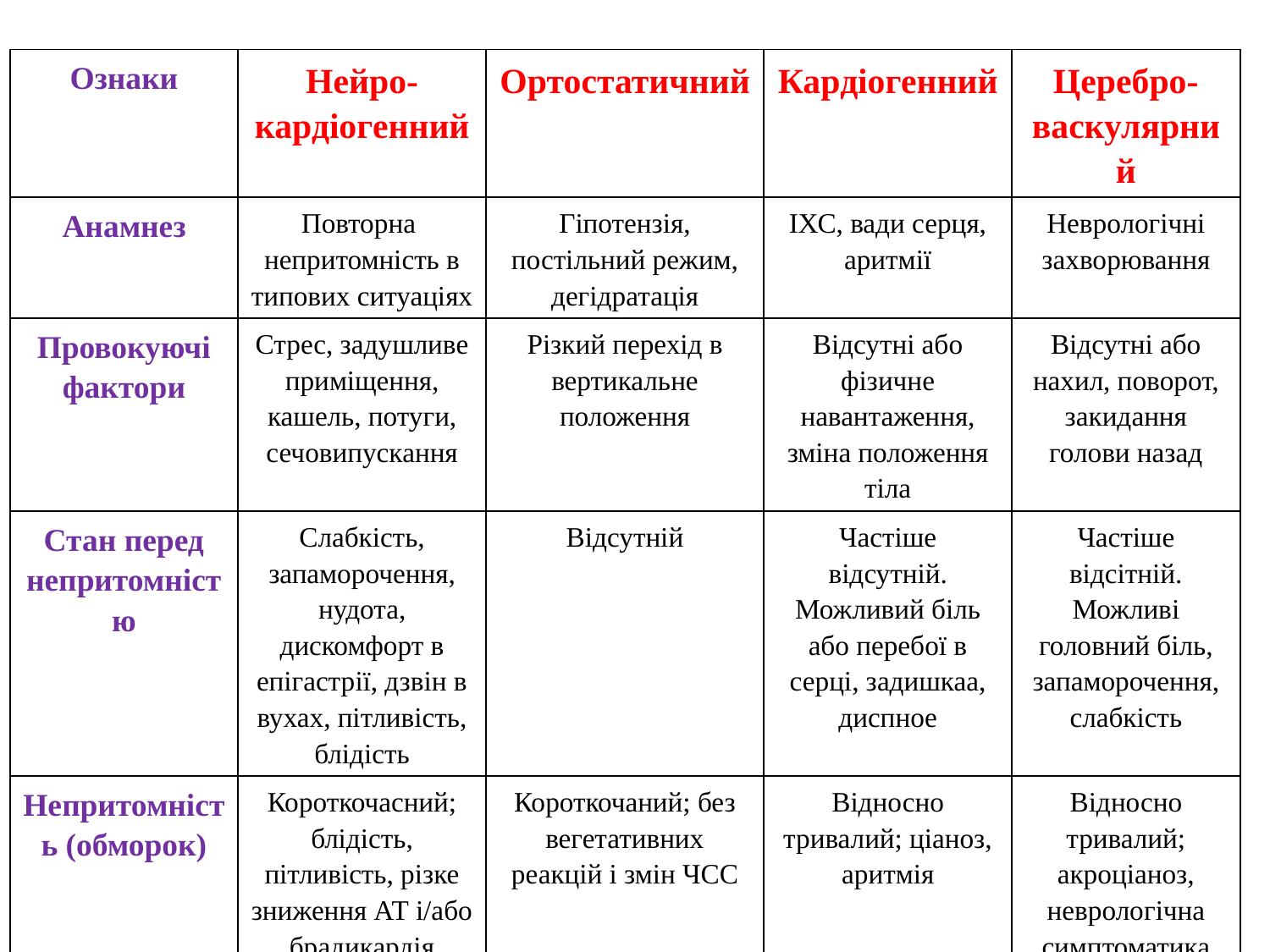

| Ознаки | Нейро- кардіогенний | Ортостатичний | Кардіогенний | Церебро- васкулярний |
| --- | --- | --- | --- | --- |
| Анамнез | Повторна непритомність в типових ситуаціях | Гіпотензія, постільний режим, дегідратація | ІХС, вади серця, аритмії | Неврологічні захворювання |
| Провокуючі фактори | Стрес, задушливе приміщення, кашель, потуги, сечовипускання | Різкий перехід в вертикальне положення | Відсутні або фізичне навантаження, зміна положення тіла | Відсутні або нахил, поворот, закидання голови назад |
| Стан перед непритомністю | Слабкість, запаморочення, нудота, дискомфорт в епігастрії, дзвін в вухах, пітливість, блідість | Відсутній | Частіше відсутній. Можливий біль або перебої в серці, задишкаа, диспное | Частіше відсітній. Можливі головний біль, запаморочення, слабкість |
| Непритомність (обморок) | Короткочасний; блідість, пітливість, різке зниження АТ і/або брадикардія | Короткочаний; без вегетативних реакцій і змін ЧСС | Відносно тривалий; ціаноз, аритмія | Відносно тривалий; акроціаноз, неврологічна симптоматика |